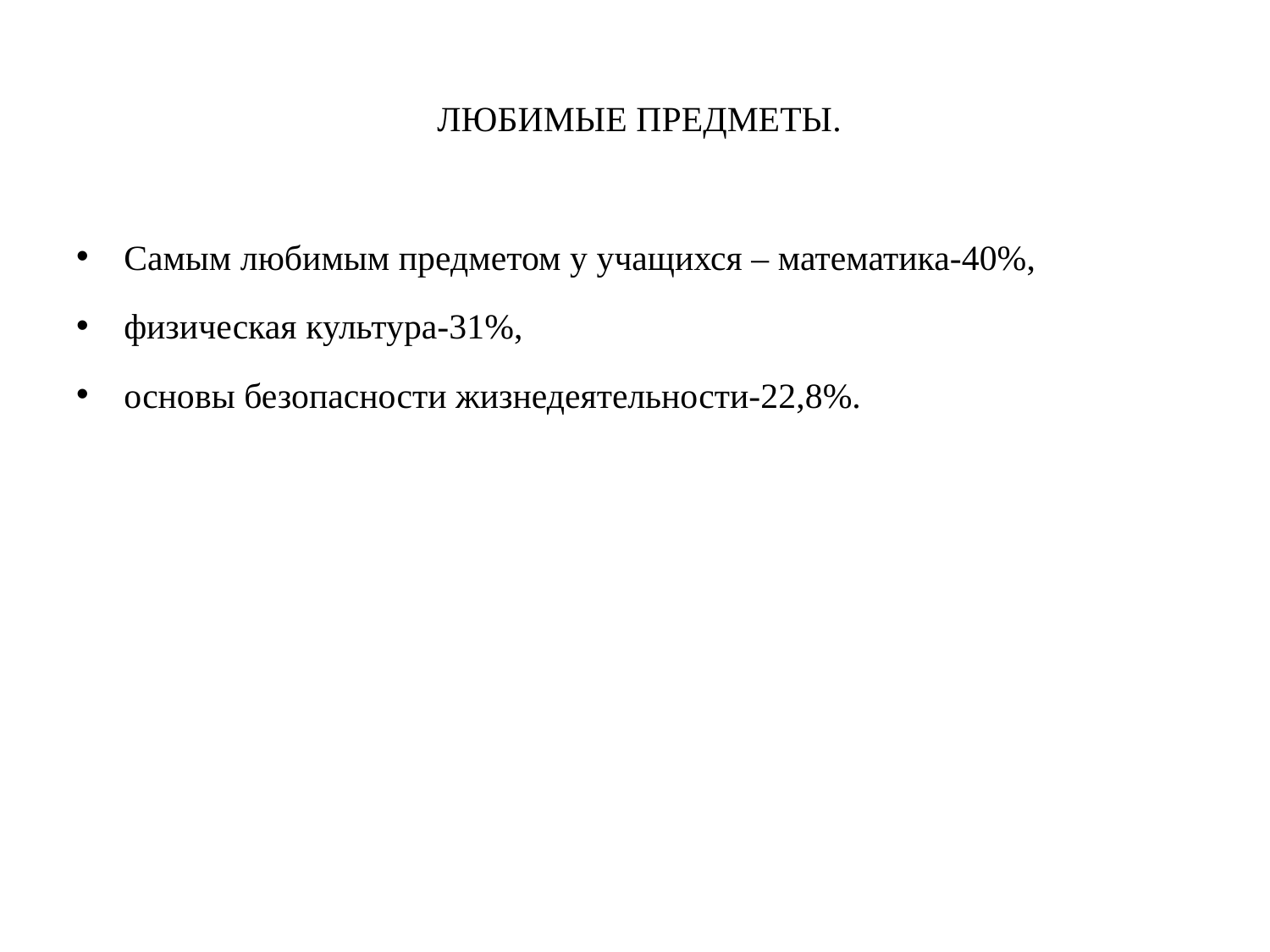

# ЛЮБИМЫЕ ПРЕДМЕТЫ.
Самым любимым предметом у учащихся – математика-40%,
физическая культура-31%,
основы безопасности жизнедеятельности-22,8%.